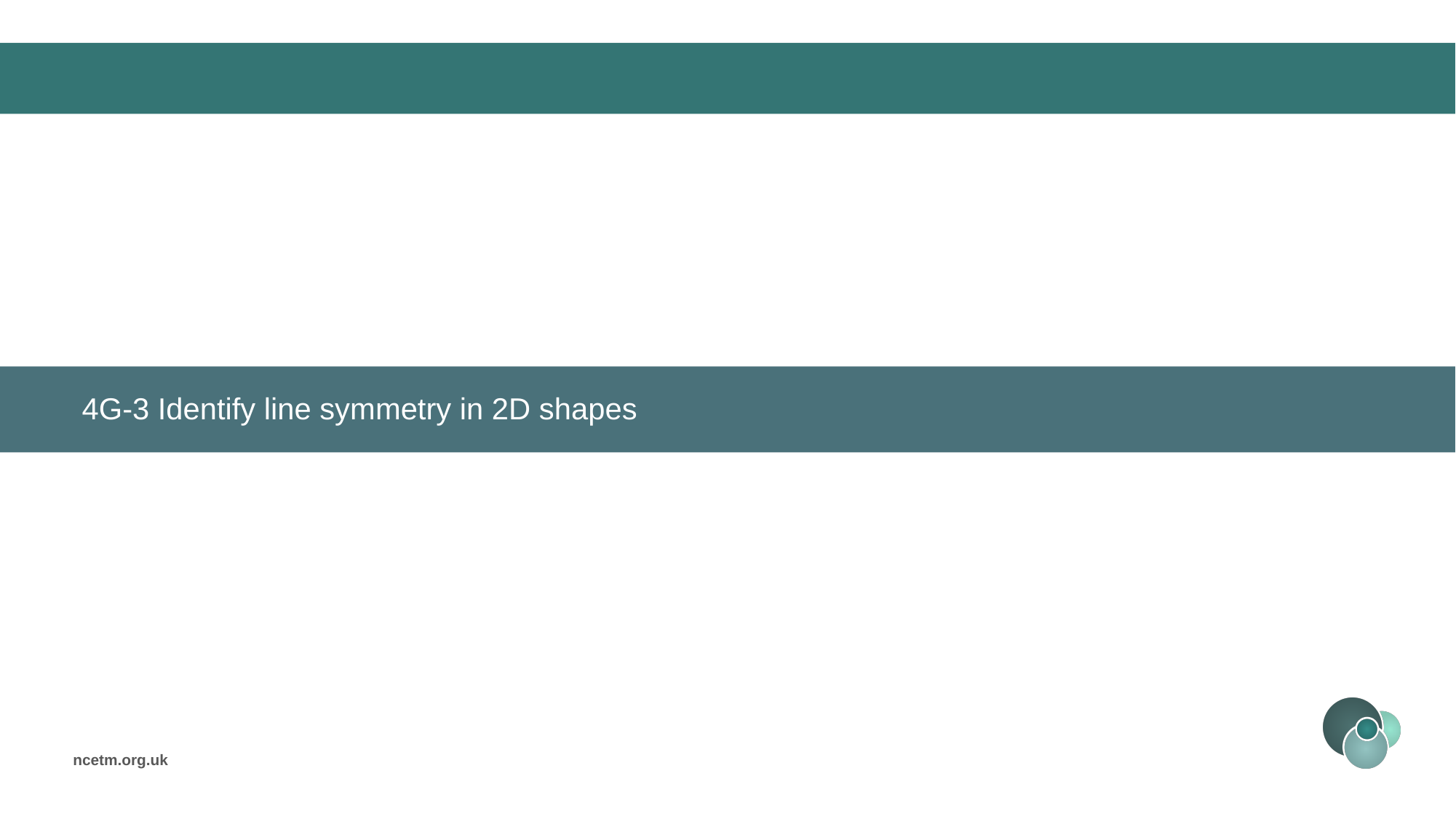

4G-3 Identify line symmetry in 2D shapes